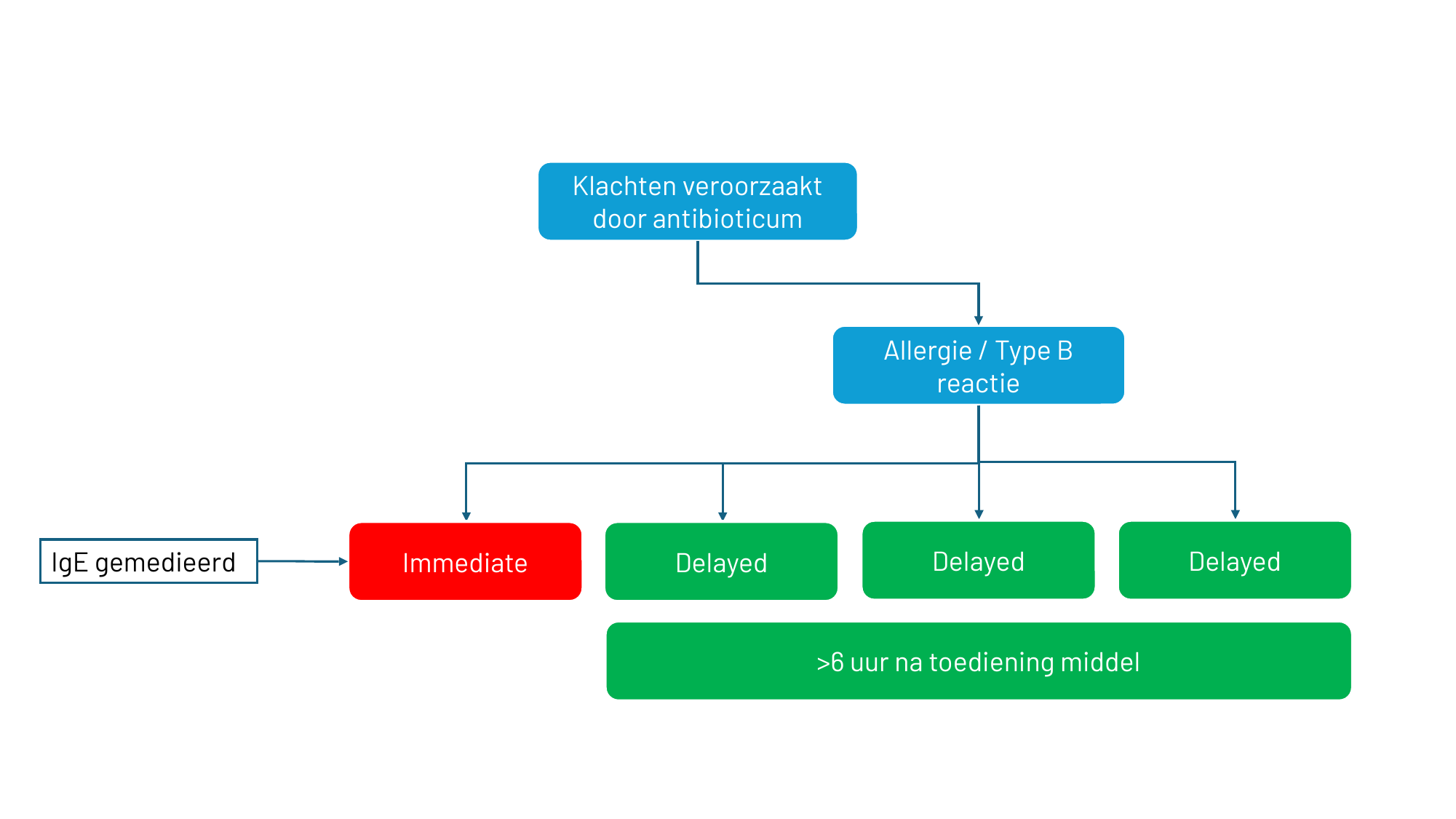

Klachten veroorzaakt door antibioticum
Allergie / Type B reactie
Type IV
Type III
Delayed
Delayed
Immediate
Type I
Type I
Delayed
Type II
IgE gemedieerd
>6 uur na toediening middel